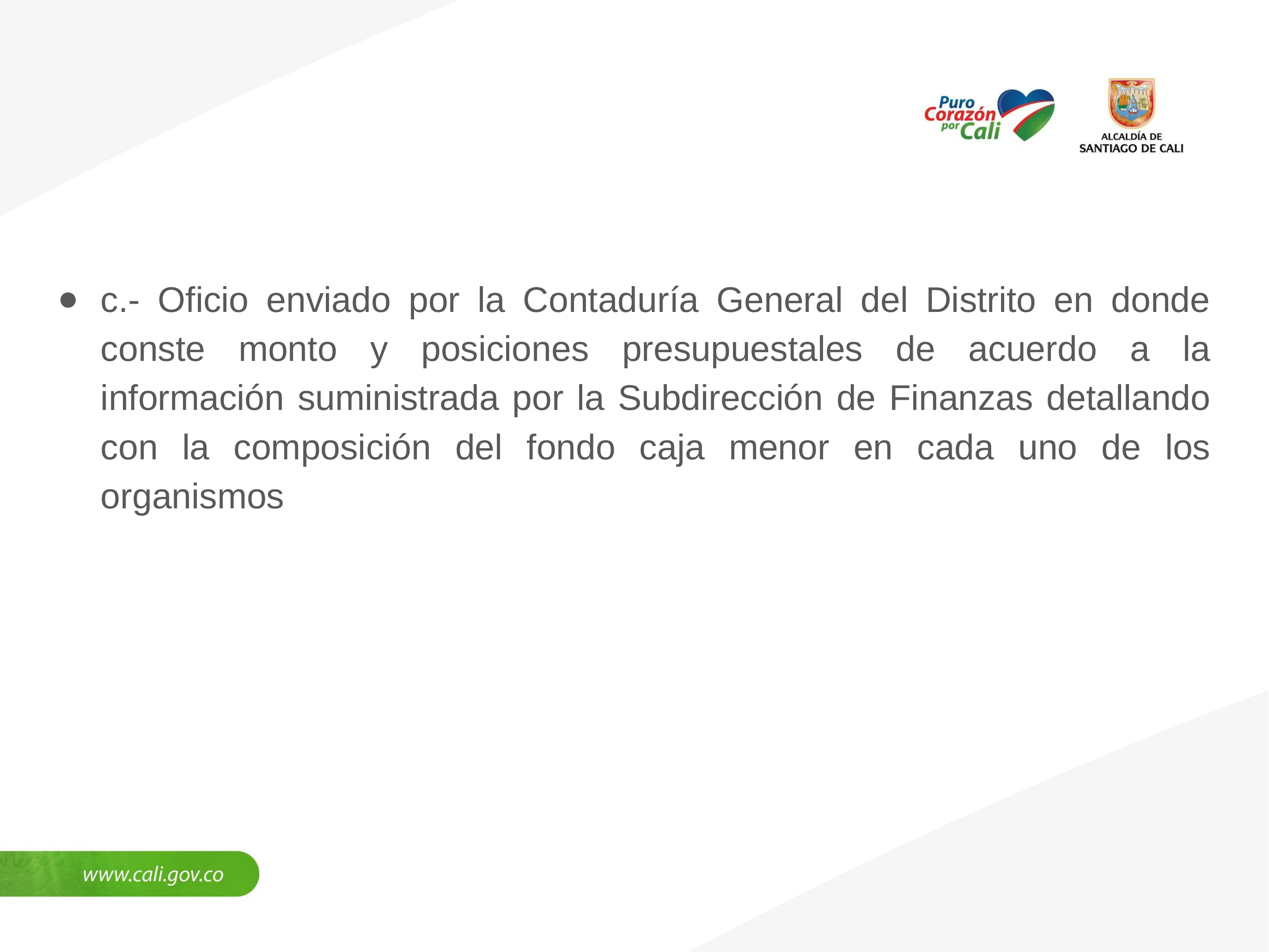

#

c.- Oficio enviado por la Contaduría General del Distrito en donde conste monto y posiciones presupuestales de acuerdo a la información suministrada por la Subdirección de Finanzas detallando con la composición del fondo caja menor en cada uno de los organismos